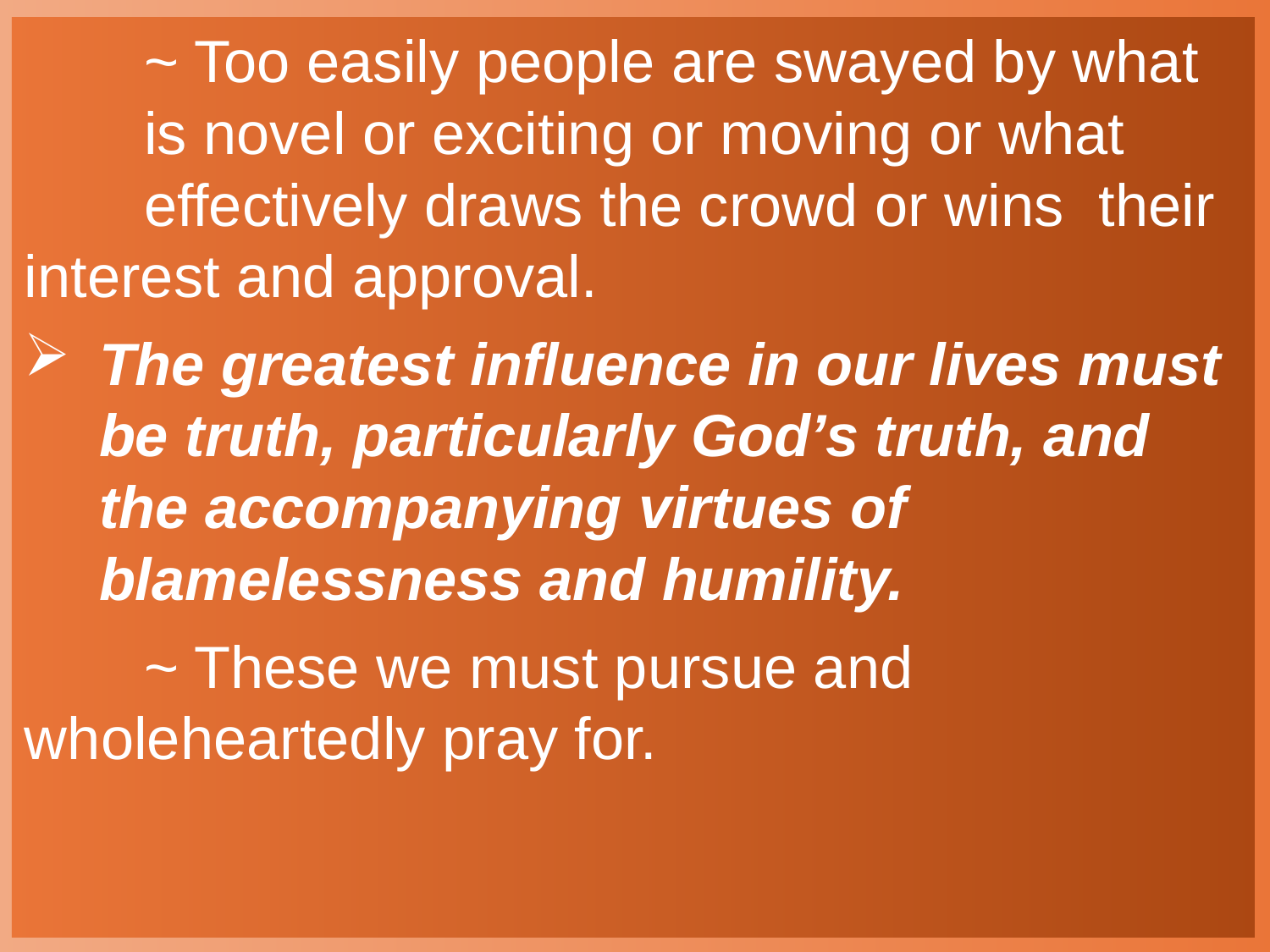

~ Too easily people are swayed by what 					is novel or exciting or moving or what 					effectively draws the crowd or wins 						their interest and approval.
The greatest influence in our lives must be truth, particularly God’s truth, and the accompanying virtues of blamelessness and humility.
		~ These we must pursue and 							wholeheartedly pray for.